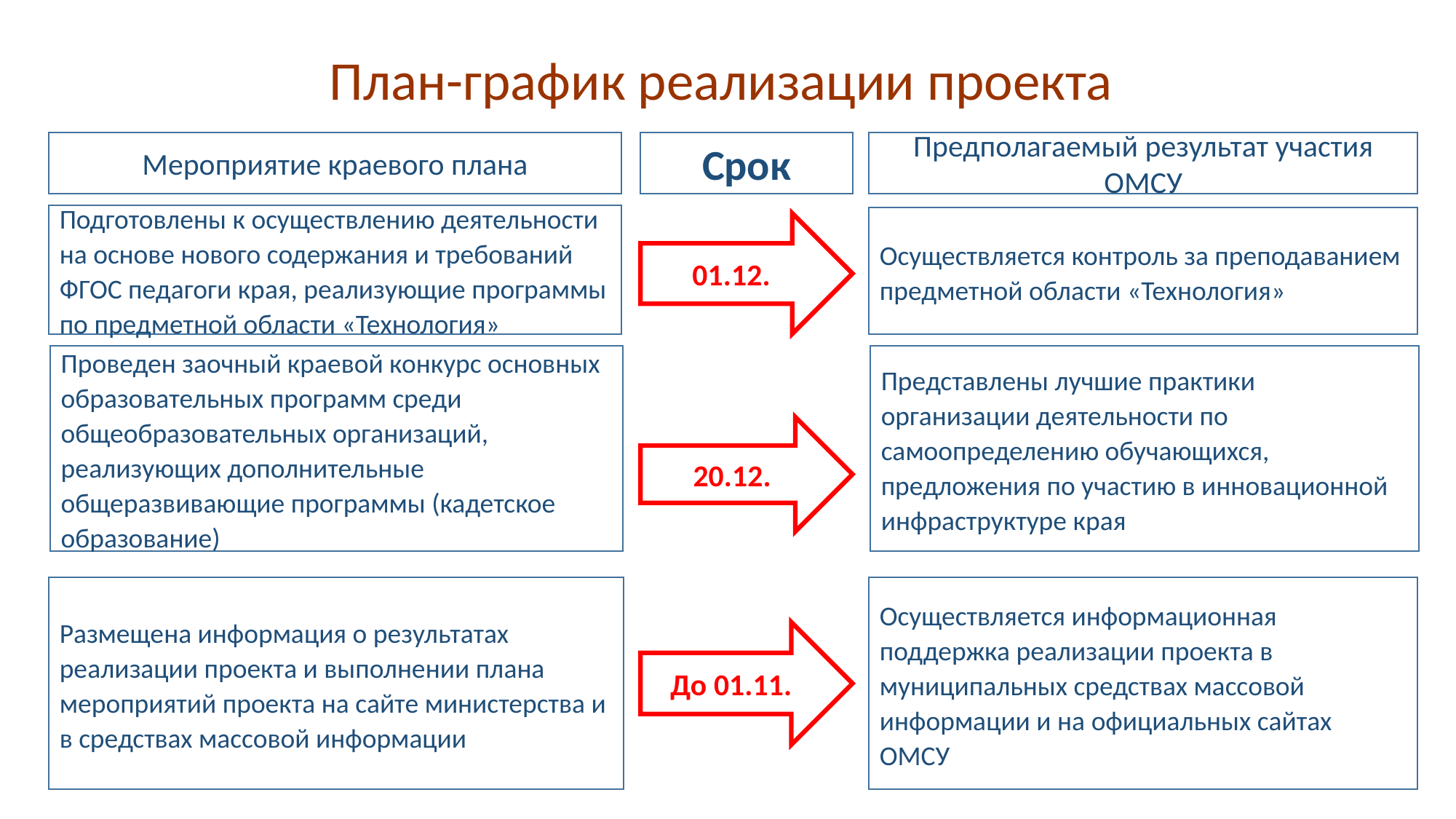

# План-график реализации проекта
Мероприятие краевого плана
Срок
Предполагаемый результат участия ОМСУ
Подготовлены к осуществлению деятельности на основе нового содержания и требований ФГОС педагоги края, реализующие программы по предметной области «Технология»
Осуществляется контроль за преподаванием предметной области «Технология»
01.12.
Проведен заочный краевой конкурс основных образовательных программ среди общеобразовательных организаций, реализующих дополнительные общеразвивающие программы (кадетское образование)
Представлены лучшие практики организации деятельности по самоопределению обучающихся, предложения по участию в инновационной инфраструктуре края
20.12.
Размещена информация о результатах реализации проекта и выполнении плана мероприятий проекта на сайте министерства и в средствах массовой информации
Осуществляется информационная поддержка реализации проекта в муниципальных средствах массовой информации и на официальных сайтах ОМСУ
До 01.11.